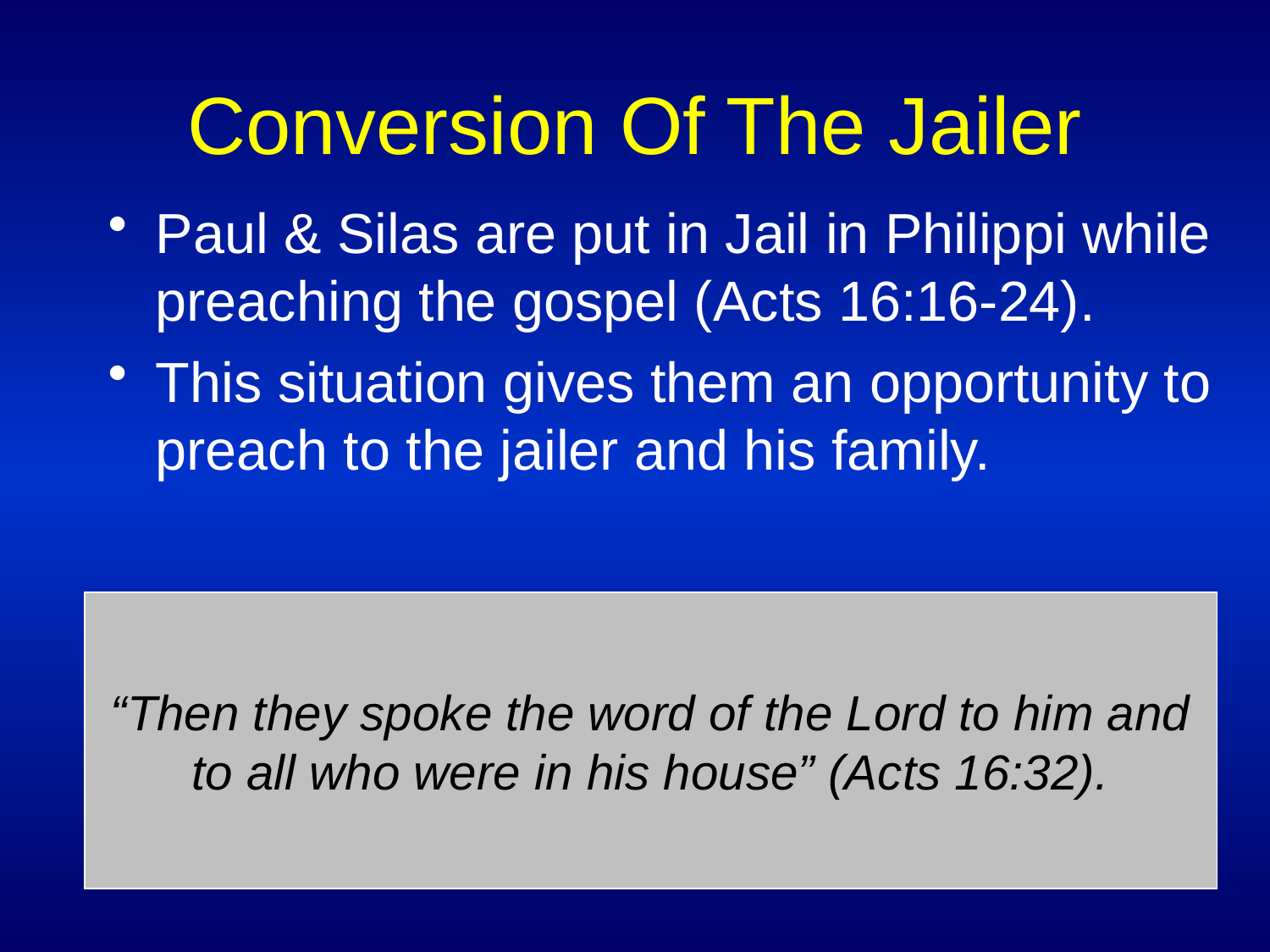

# Conversion Of The Jailer
Paul & Silas are put in Jail in Philippi while preaching the gospel (Acts 16:16-24).
This situation gives them an opportunity to preach to the jailer and his family.
“Then they spoke the word of the Lord to him and to all who were in his house” (Acts 16:32).